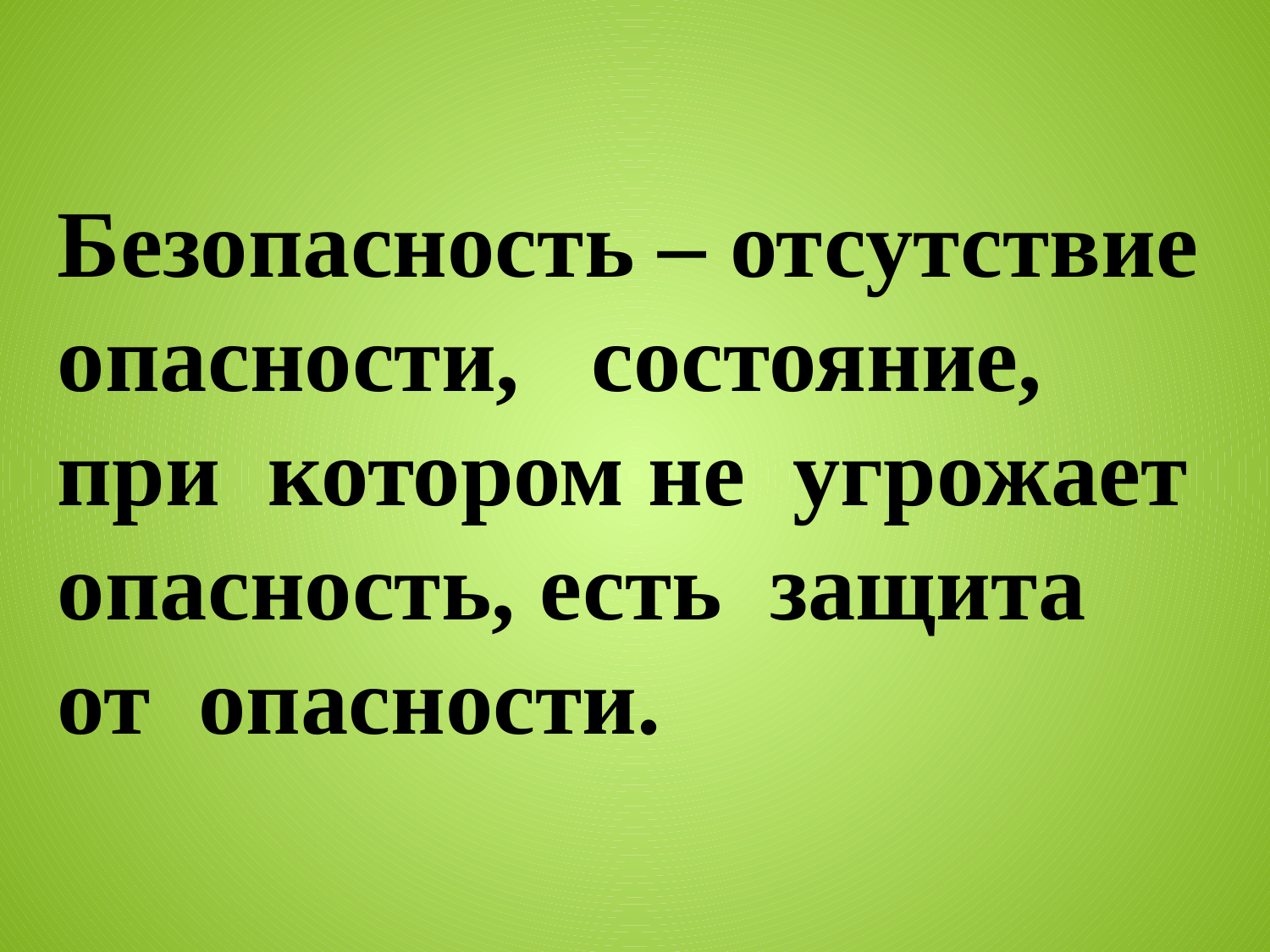

Безопасность – отсутствие опасности,   состояние, при  котором не  угрожает  опасность, есть  защита  от  опасности.